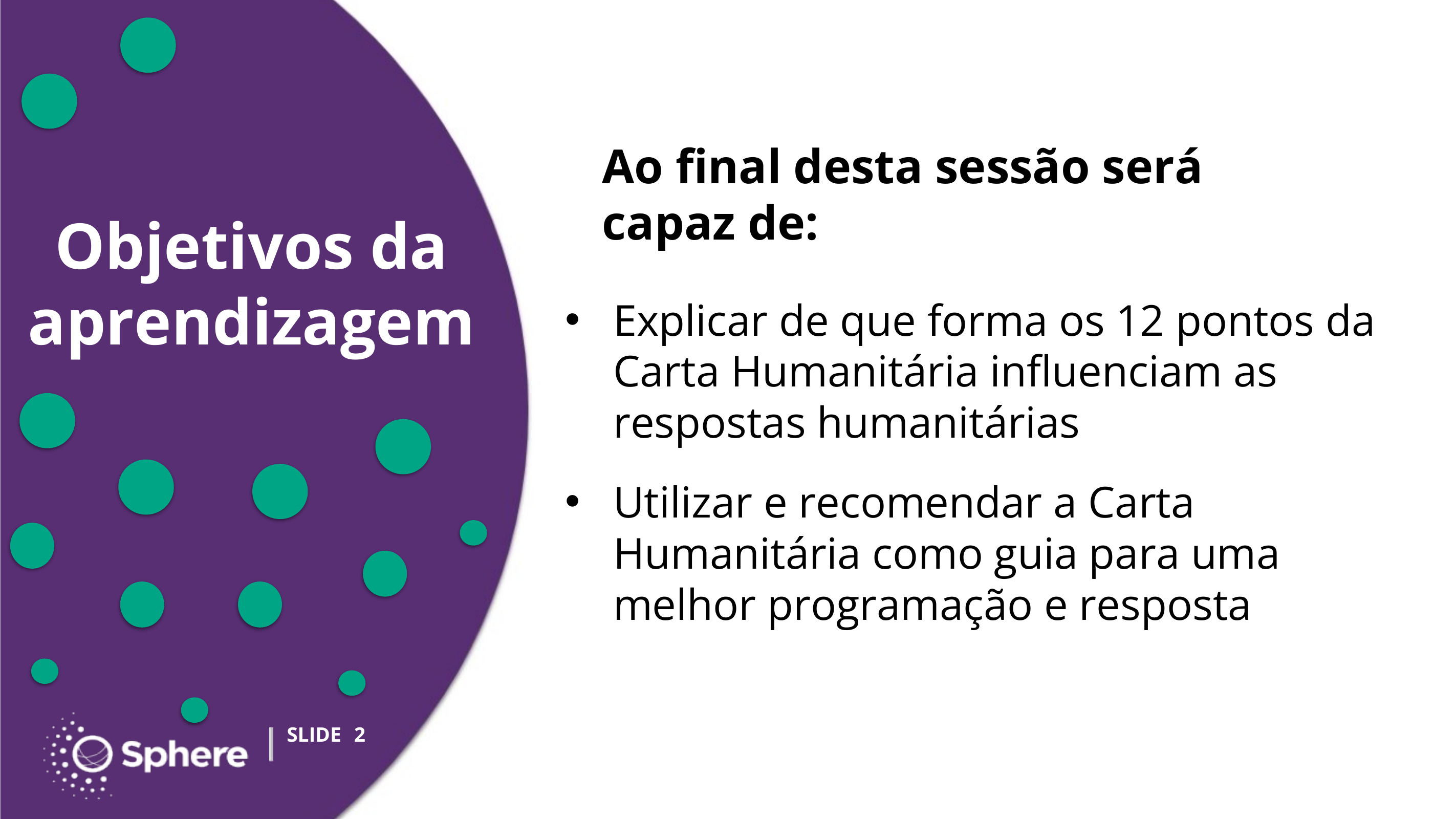

# Ao final desta sessão será
capaz de:
Explicar de que forma os 12 pontos da Carta Humanitária influenciam as respostas humanitárias
Utilizar e recomendar a Carta Humanitária como guia para uma melhor programação e resposta
2